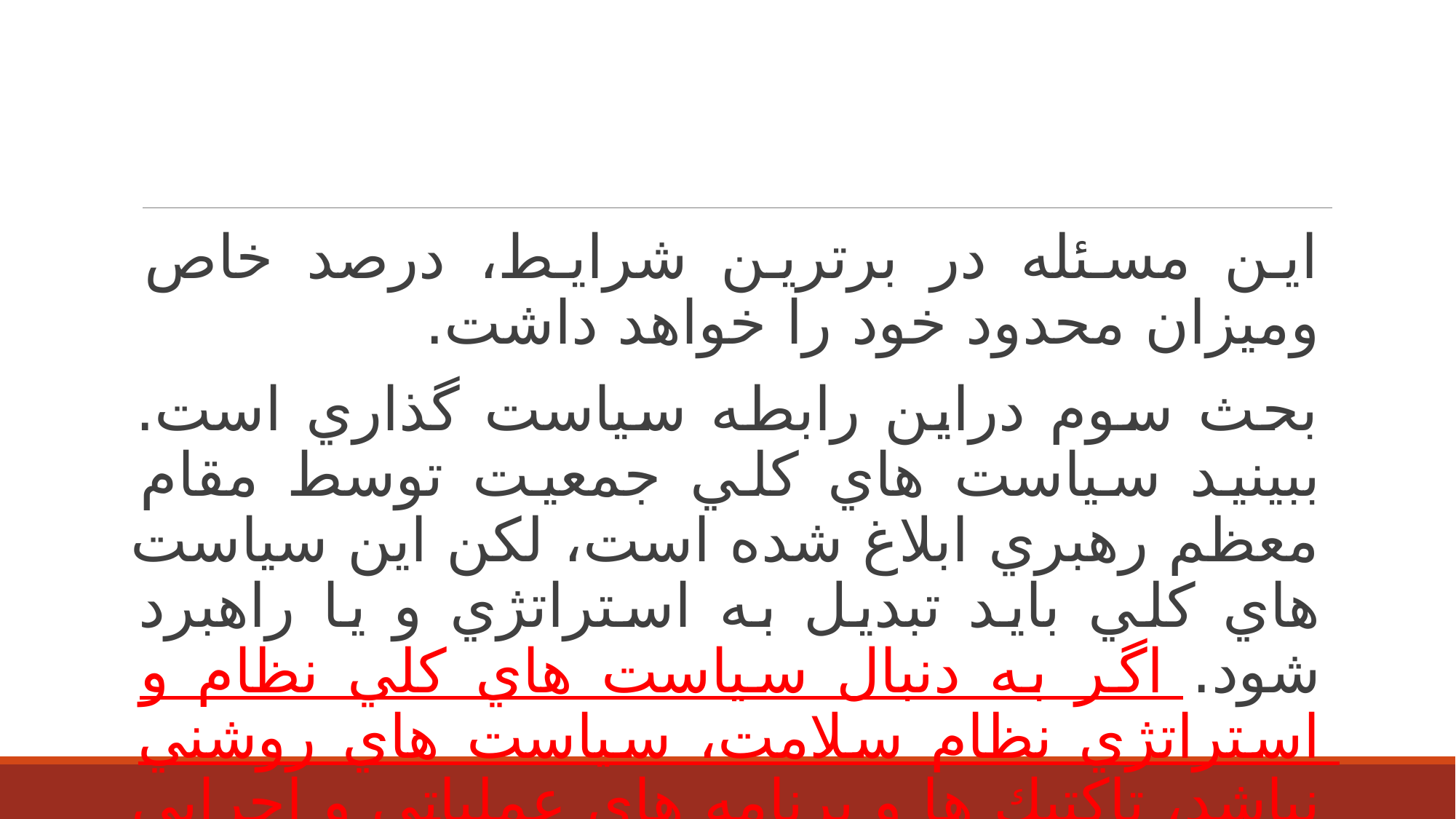

اين مسئله در برترين شرايط، درصد خاص وميزان محدود خود را خواهد داشت.
بحث سوم دراين رابطه سياست گذاري است. ببينيد سياست هاي كلي جمعيت توسط مقام معظم رهبري ابلاغ شده است، لكن اين سياست هاي كلي بايد تبديل به استراتژي و يا راهبرد شود. اگر به دنبال سياست هاي كلي نظام و استراتژي نظام سلامت، سياست هاي روشني نباشد، تاكتيك ها و برنامه هاي عملياتي و اجرايي مناسب كه نظر مردم راجلب كند، طراحي نخواهدشد.